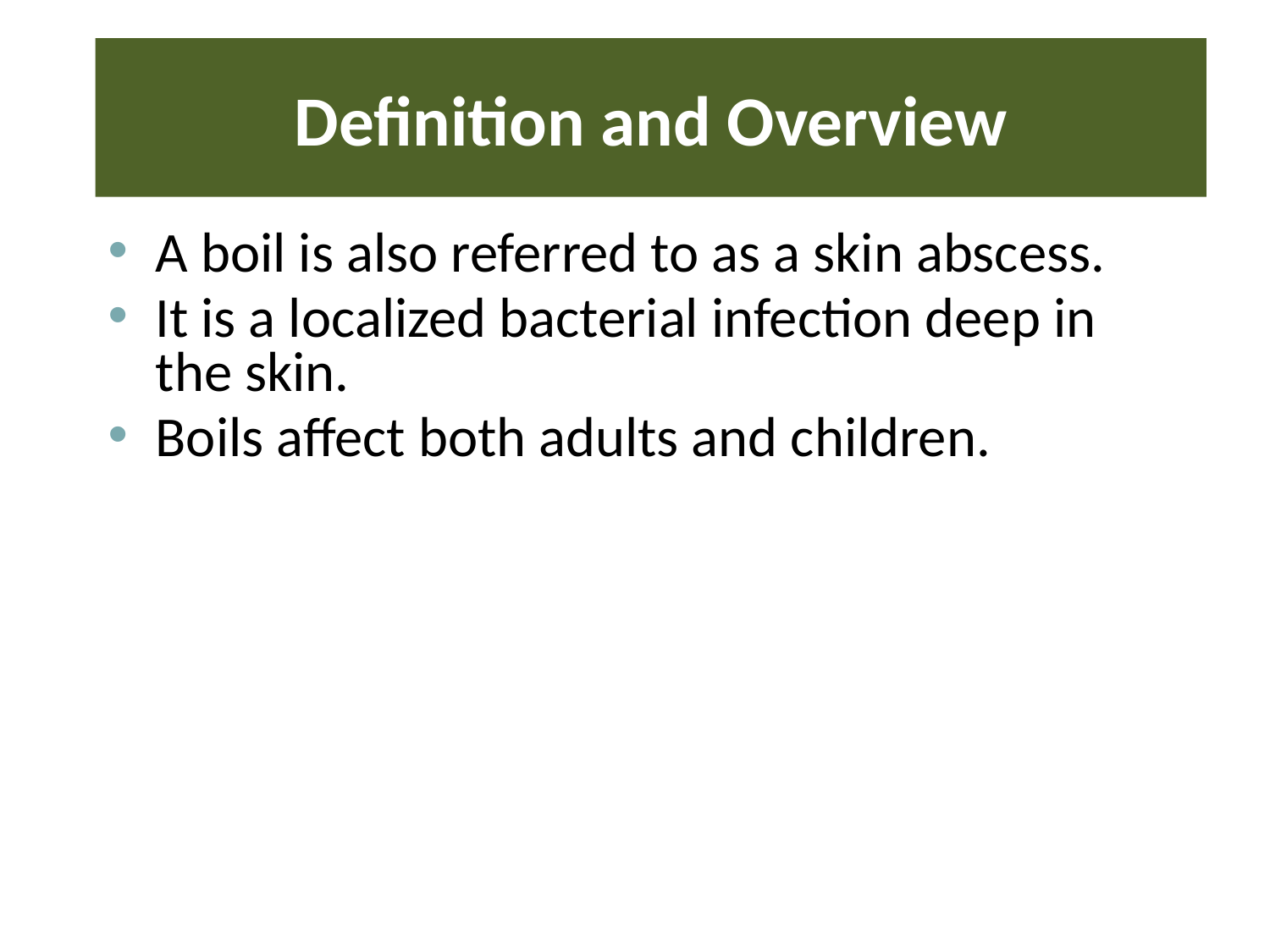

Definition and Overview
A boil is also referred to as a skin abscess.
It is a localized bacterial infection deep in the skin.
Boils affect both adults and children.